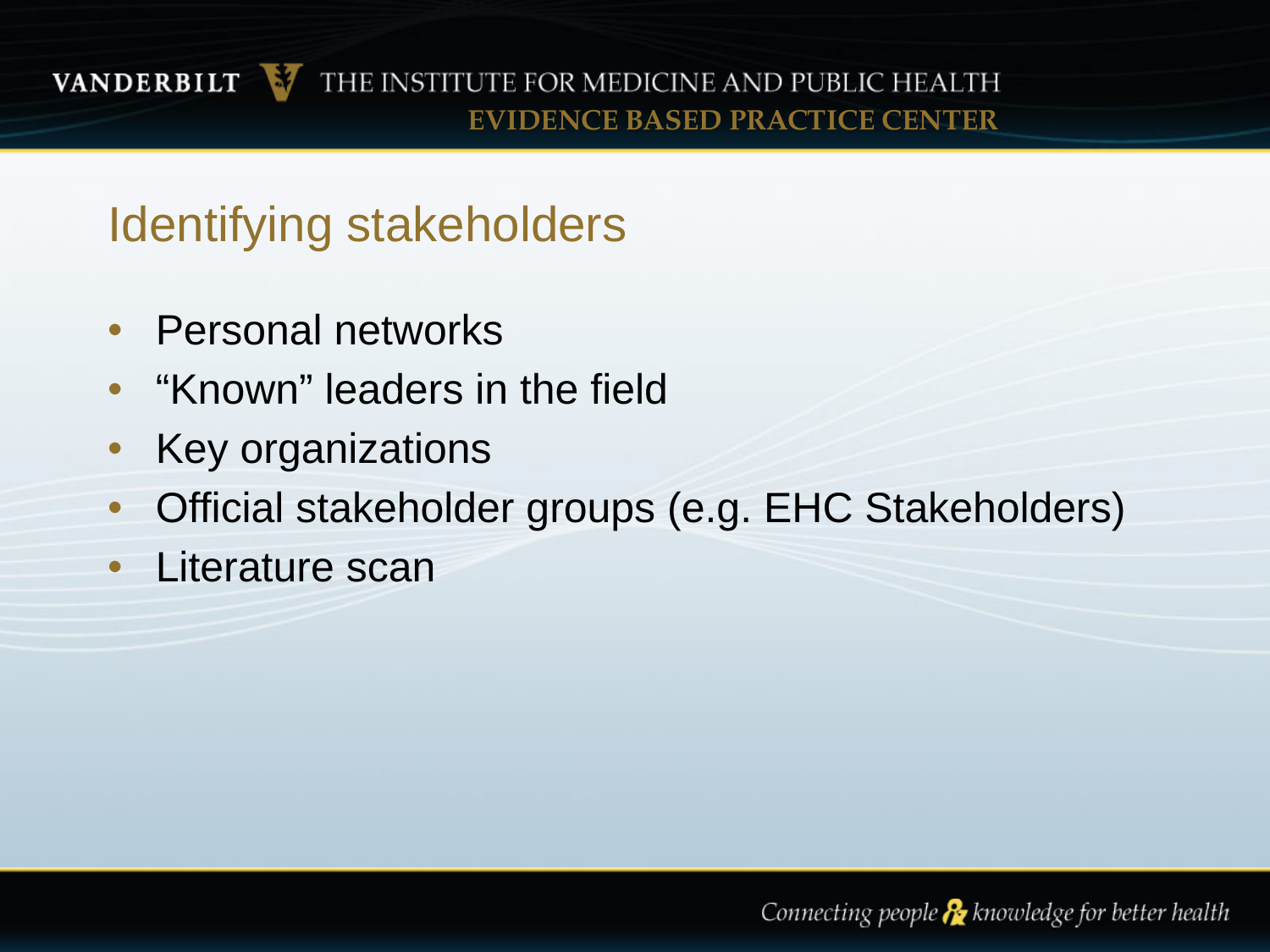

# Identifying stakeholders
Personal networks
“Known” leaders in the field
Key organizations
Official stakeholder groups (e.g. EHC Stakeholders)
Literature scan